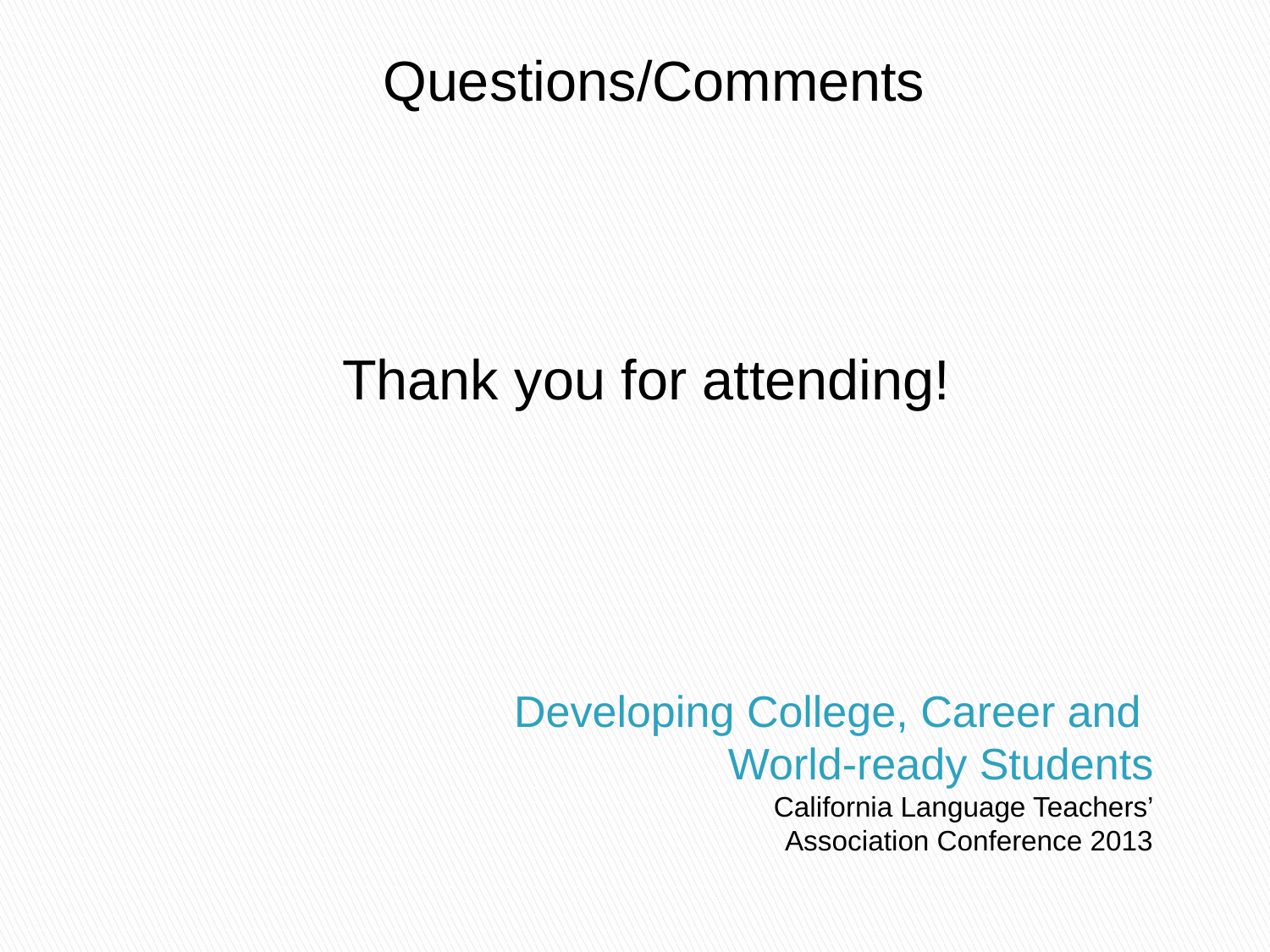

Questions/Comments

Thank you for attending!

# Developing College, Career and World-ready Students
California Language Teachers’ Association Conference 2013